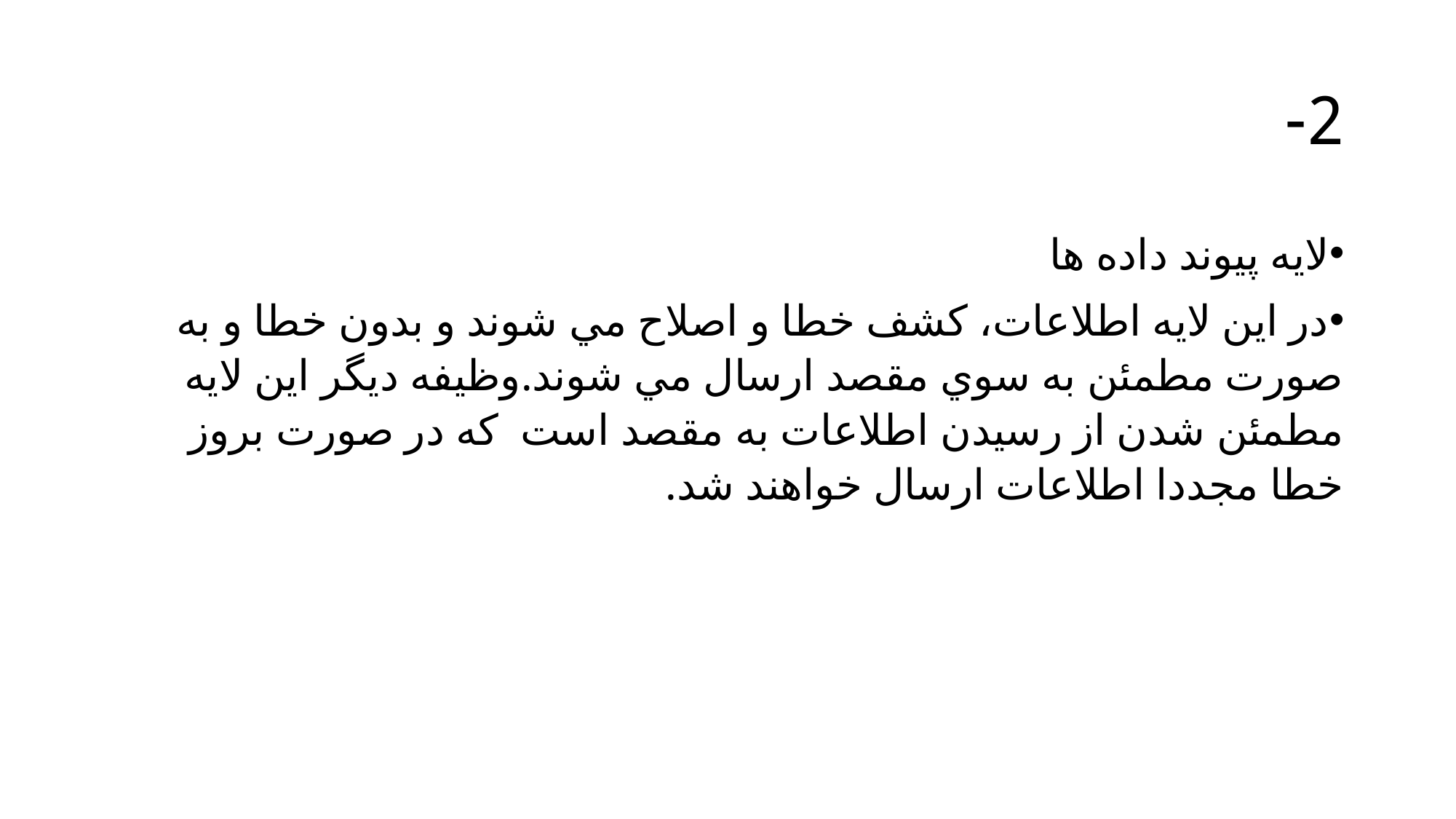

# 2-
لايه پيوند داده ها
در اين لايه اطلاعات، كشف خطا و اصلاح مي شوند و بدون خطا و به صورت مطمئن به سوي مقصد ارسال مي شوند.وظيفه ديگر اين لايه مطمئن شدن از رسيدن اطلاعات به مقصد است  که در صورت بروز خطا مجددا اطلاعات ارسال خواهند شد.